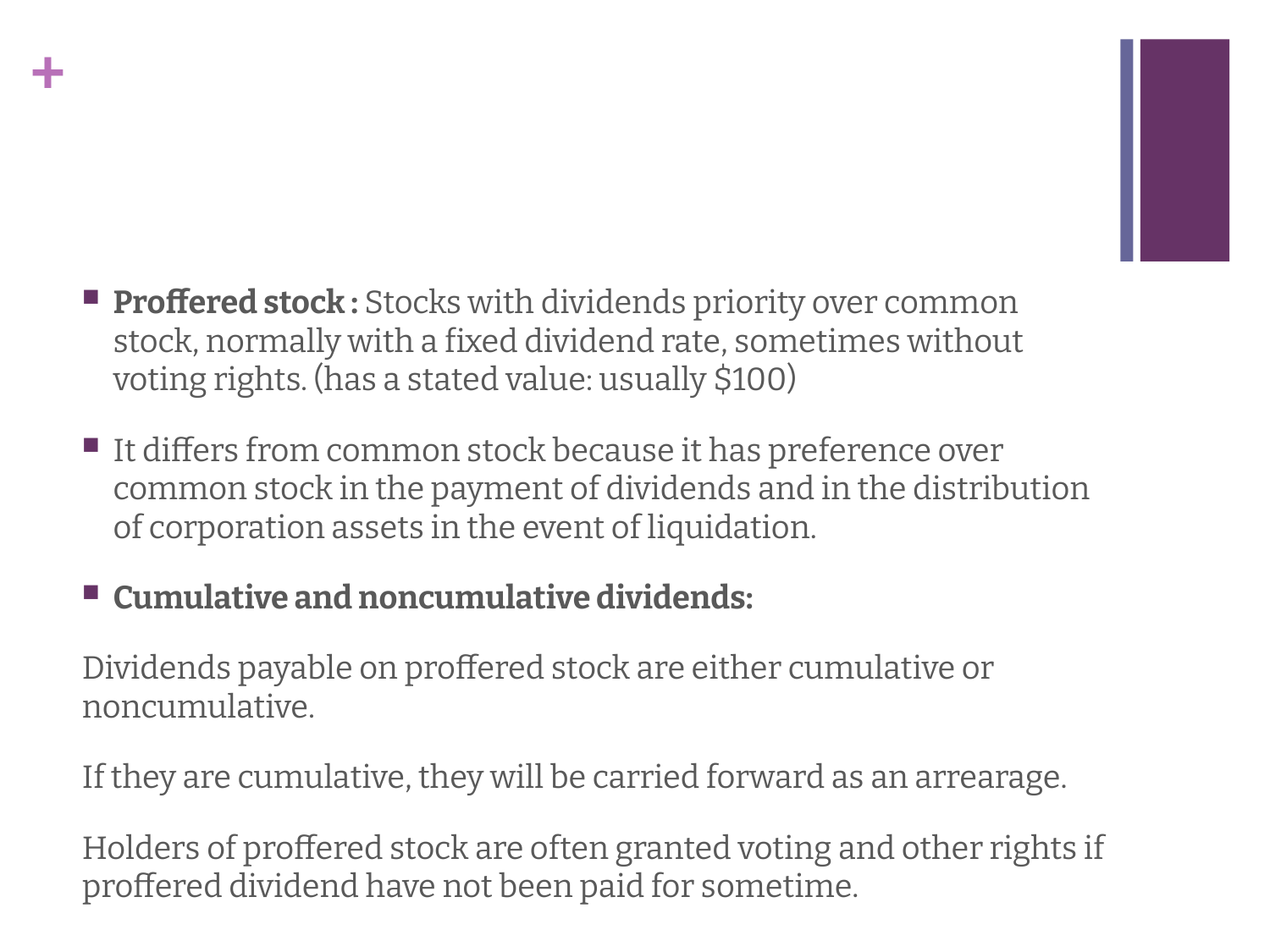

#
Proffered stock : Stocks with dividends priority over common stock, normally with a fixed dividend rate, sometimes without voting rights. (has a stated value: usually $100)
It differs from common stock because it has preference over common stock in the payment of dividends and in the distribution of corporation assets in the event of liquidation.
Cumulative and noncumulative dividends:
Dividends payable on proffered stock are either cumulative or noncumulative.
If they are cumulative, they will be carried forward as an arrearage.
Holders of proffered stock are often granted voting and other rights if proffered dividend have not been paid for sometime.